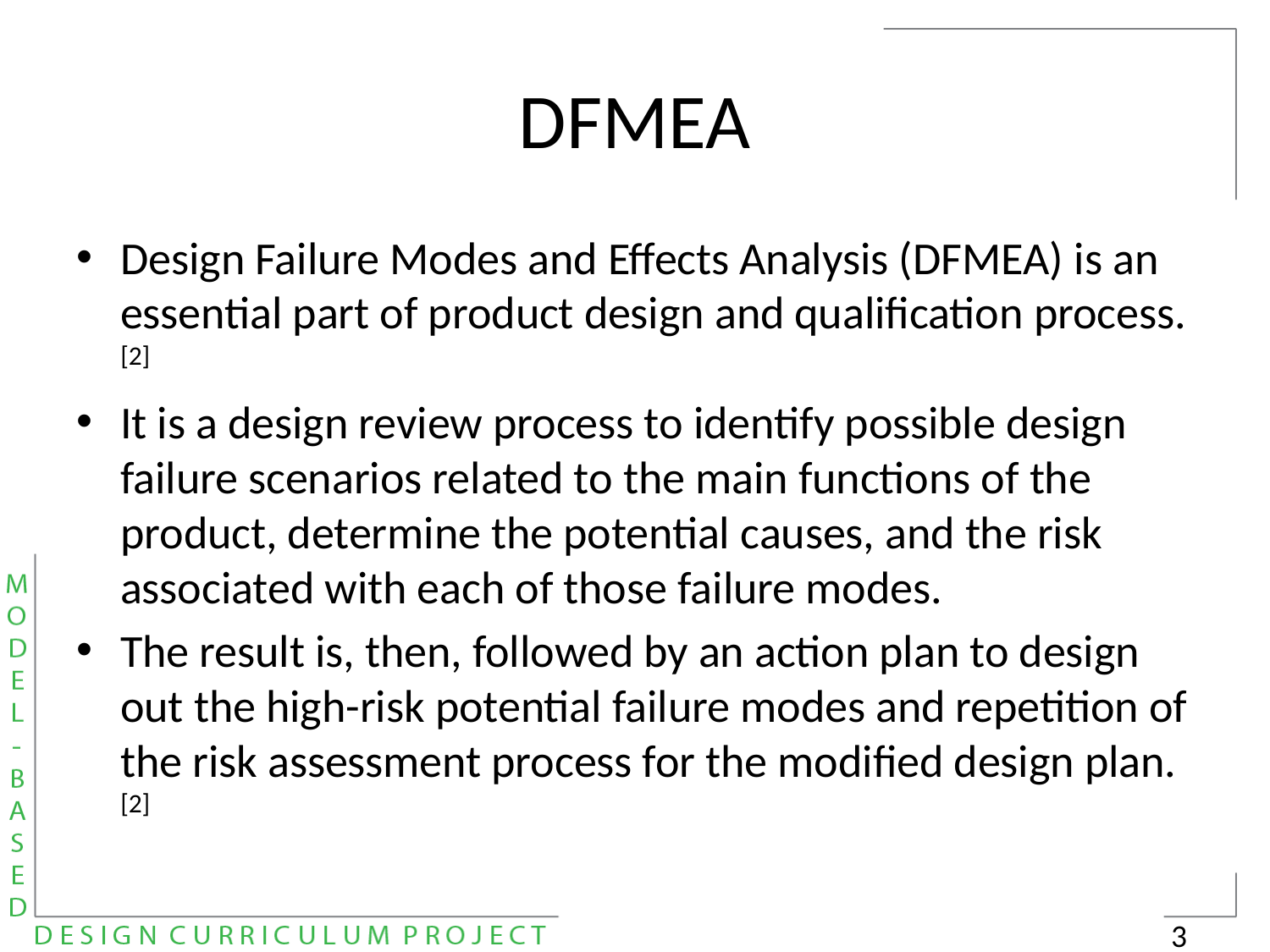

# DFMEA
Design Failure Modes and Effects Analysis (DFMEA) is an essential part of product design and qualification process.[2]
It is a design review process to identify possible design failure scenarios related to the main functions of the product, determine the potential causes, and the risk associated with each of those failure modes.
The result is, then, followed by an action plan to design out the high-risk potential failure modes and repetition of the risk assessment process for the modified design plan.[2]